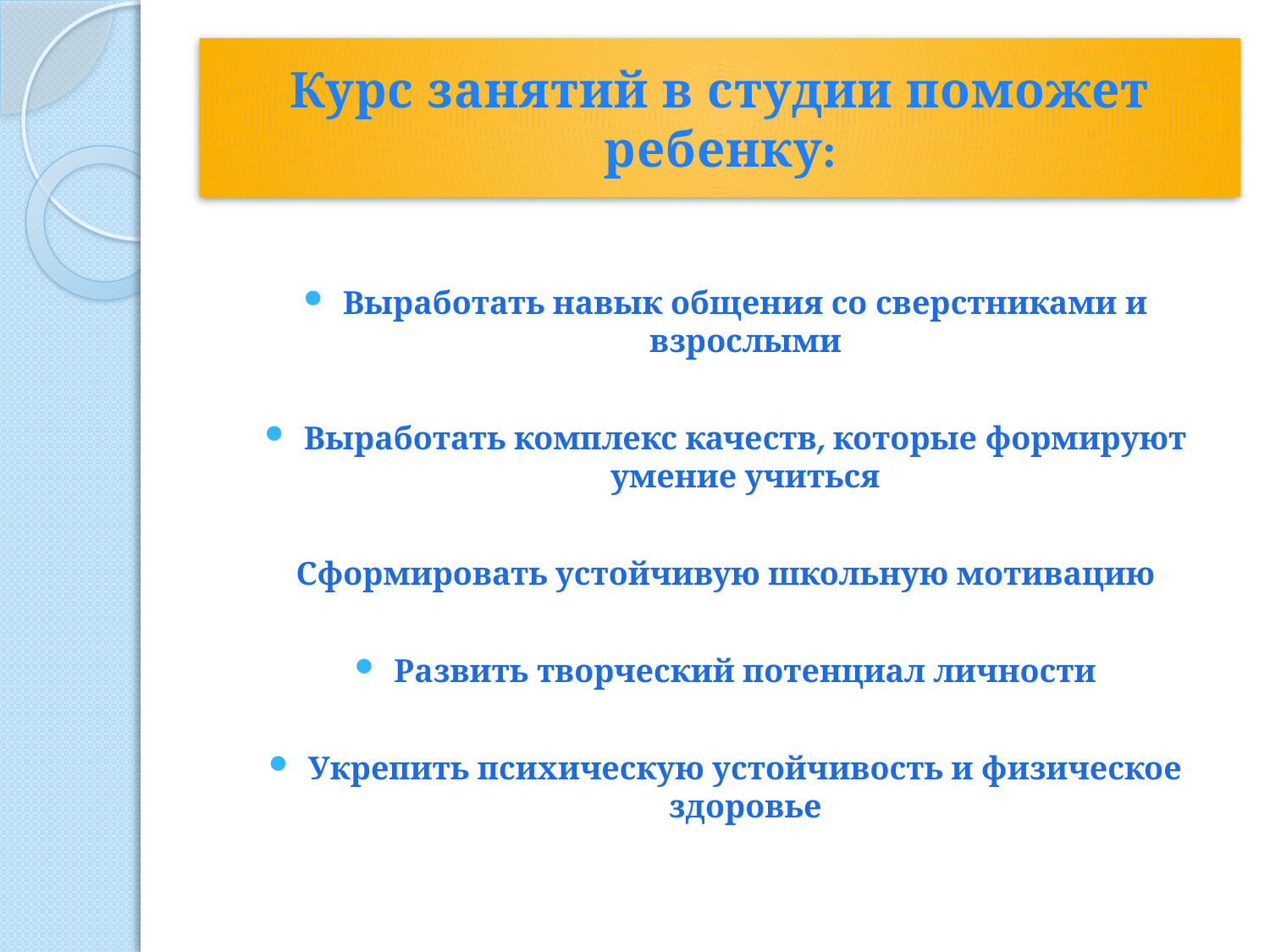

# Курс занятий в студии поможет ребенку:
Выработать навык общения со сверстниками и взрослыми

Выработать комплекс качеств, которые формируют умение учиться

Сформировать устойчивую школьную мотивацию

Развить творческий потенциал личности

Укрепить психическую устойчивость и физическое здоровье